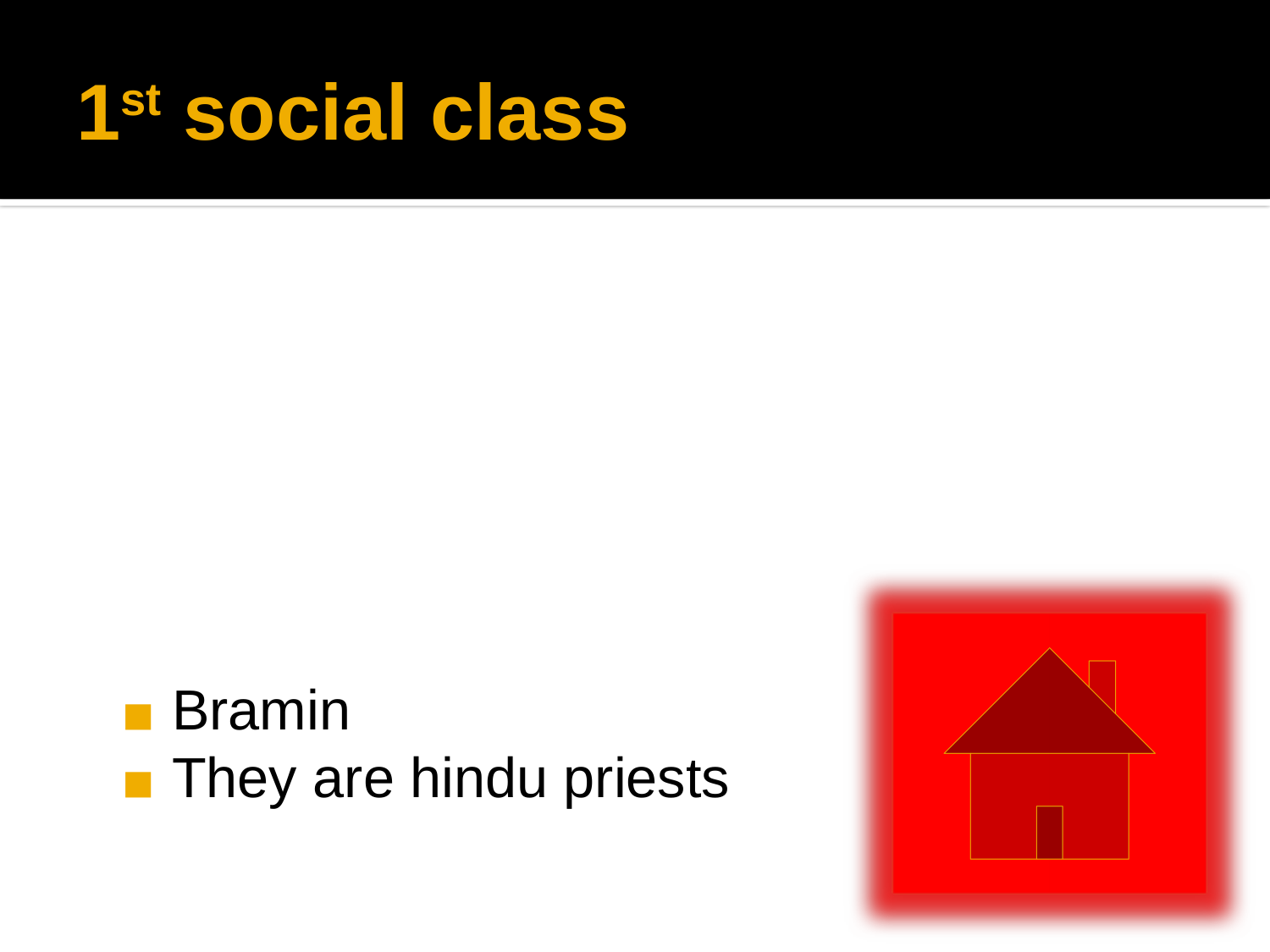

Bramin
They are hindu priests
# 1st social class